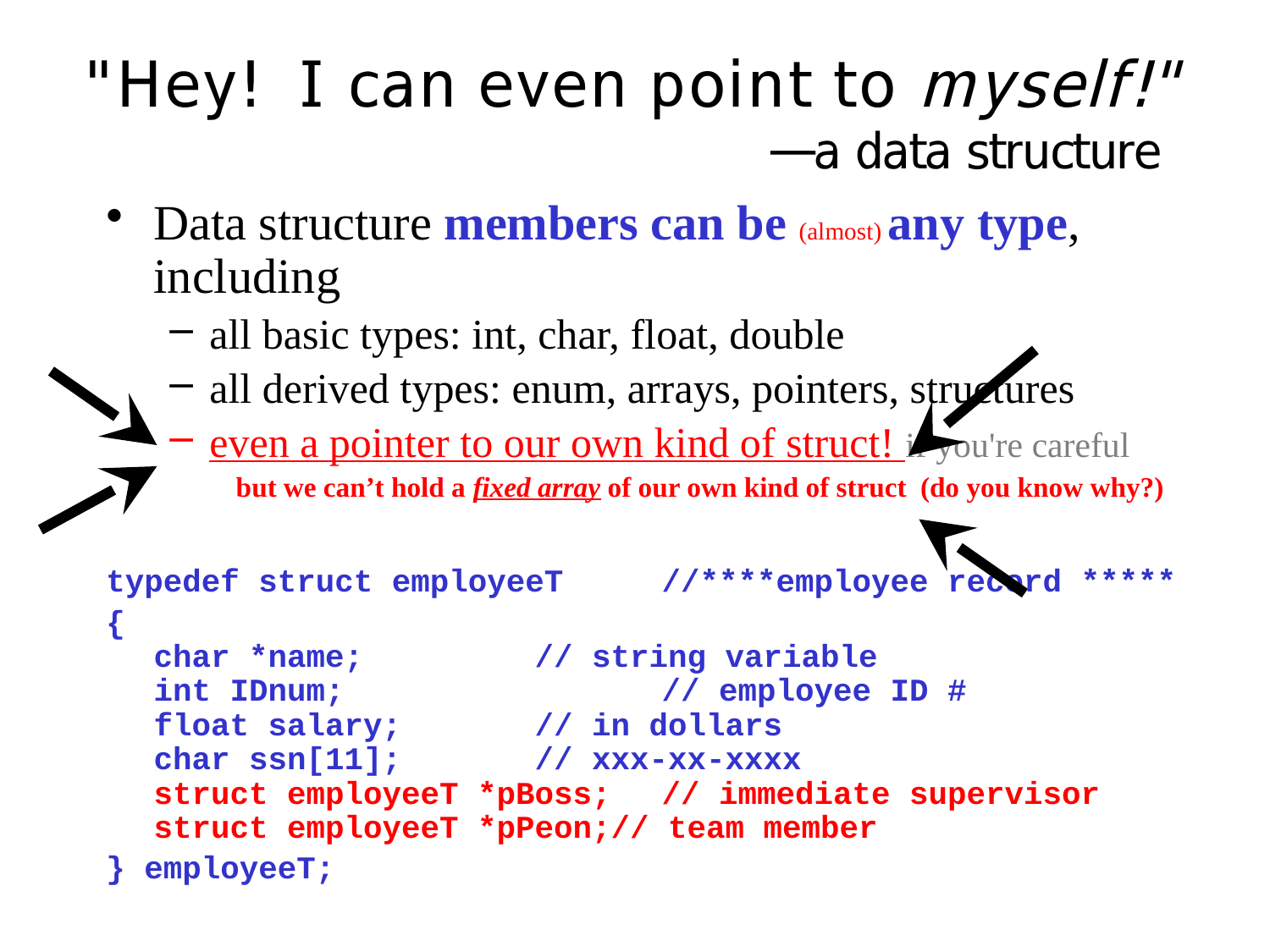

# "Hey!  I can even point to myself!" —a data structure
Data structure members can be (almost) any type, including
all basic types: int, char, float, double
all derived types: enum, arrays, pointers, structures
even a pointer to our own kind of struct! if you're careful
   but we can’t hold a fixed array of our own kind of struct  (do you know why?)

typedef struct employeeT	//****employee record *****
{
char *name;		// string variable
int IDnum;			// employee ID #
float salary;		// in dollars
char ssn[11];		// xxx-xx-xxxx
struct employeeT *pBoss;	// immediate supervisor
struct employeeT *pPeon;// team member
} employeeT;